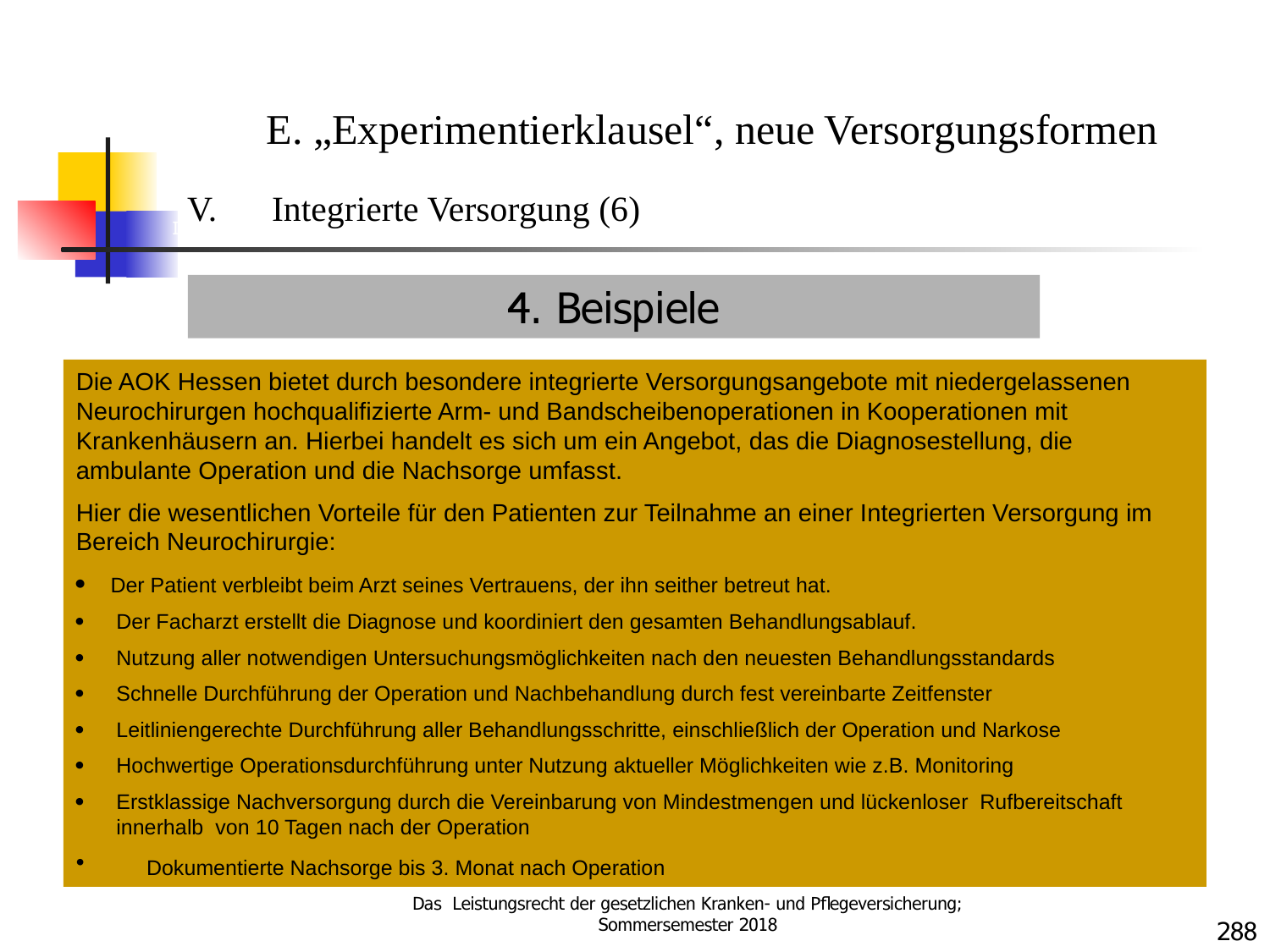

IV 6
E. „Experimentierklausel“, neue Versorgungsformen

Integrierte Versorgung (6)
4. Beispiele
Die AOK Hessen bietet durch besondere integrierte Versorgungsangebote mit niedergelassenen Neurochirurgen hochqualifizierte Arm- und Bandscheibenoperationen in Kooperationen mit Krankenhäusern an. Hierbei handelt es sich um ein Angebot, das die Diagnosestellung, die ambulante Operation und die Nachsorge umfasst.
Hier die wesentlichen Vorteile für den Patienten zur Teilnahme an einer Integrierten Versorgung im Bereich Neurochirurgie:
•    Der Patient verbleibt beim Arzt seines Vertrauens, der ihn seither betreut hat.
•      Der Facharzt erstellt die Diagnose und koordiniert den gesamten Behandlungsablauf.
•      Nutzung aller notwendigen Untersuchungsmöglichkeiten nach den neuesten Behandlungsstandards
•      Schnelle Durchführung der Operation und Nachbehandlung durch fest vereinbarte Zeitfenster
•      Leitliniengerechte Durchführung aller Behandlungsschritte, einschließlich der Operation und Narkose
•      Hochwertige Operationsdurchführung unter Nutzung aktueller Möglichkeiten wie z.B. Monitoring
•      Erstklassige Nachversorgung durch die Vereinbarung von Mindestmengen und lückenloser  Rufbereitschaft 			innerhalb  von 10 Tagen nach der Operation
			Dokumentierte Nachsorge bis 3. Monat nach Operation
Krankheit
Das  Leistungsrecht der gesetzlichen Kranken- und Pflegeversicherung; Sommersemester 2018
288